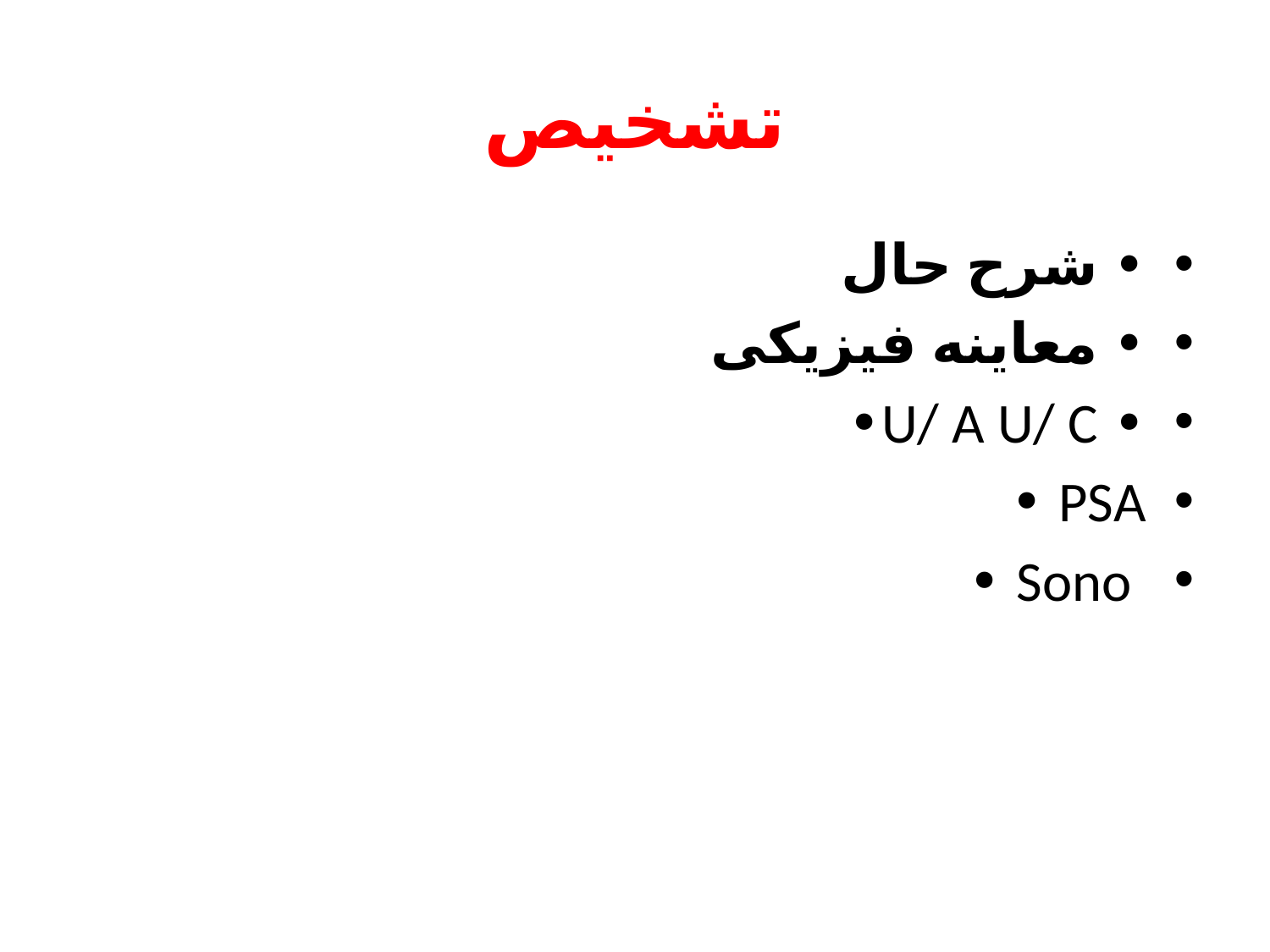

# تشخیص
• شرح حال
• معاینه فیزیکی
• U/ A U/ C•
PSA •
 Sono •